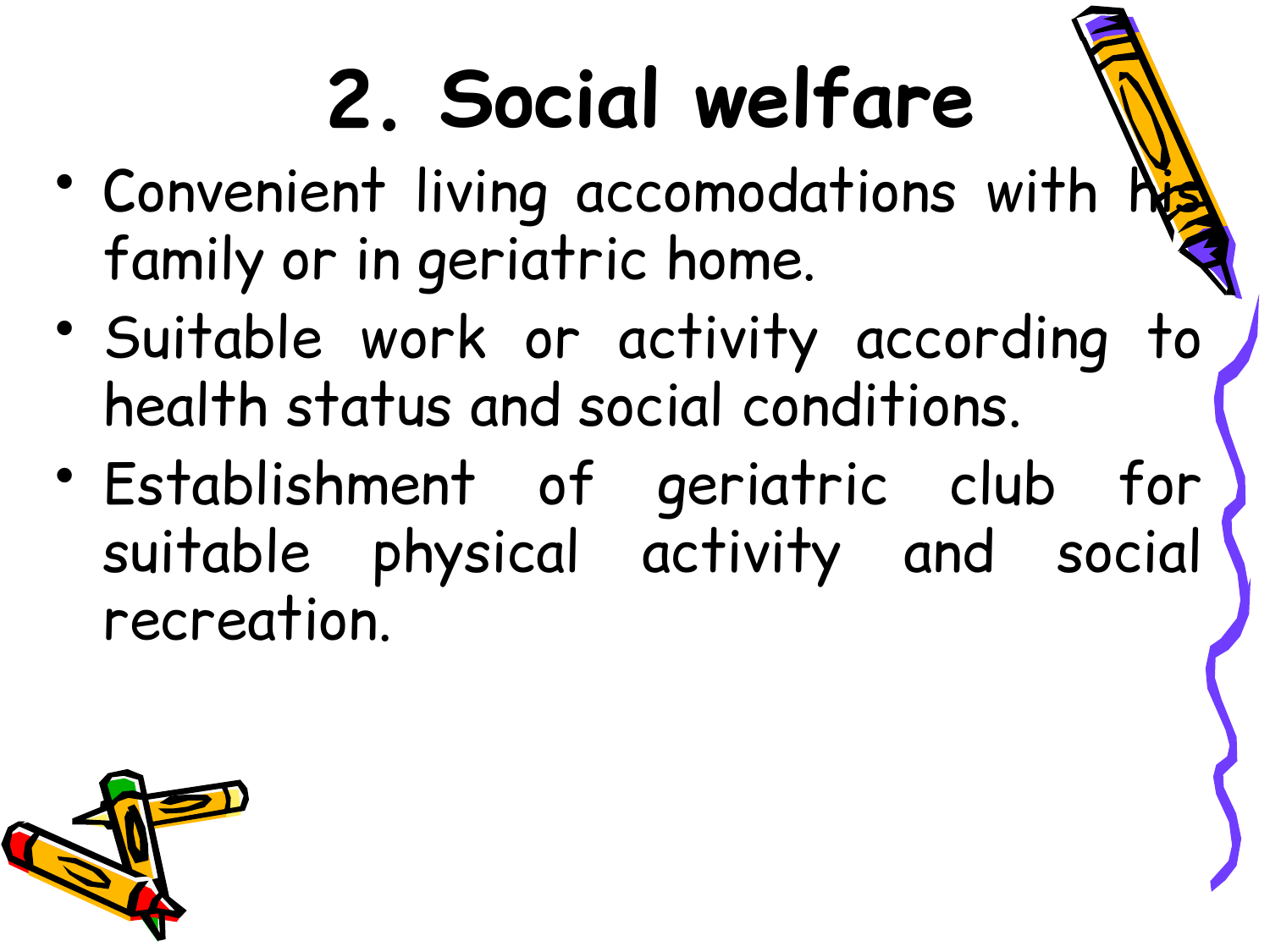

# 2. Social welfare
Convenient living accomodations with his family or in geriatric home.
Suitable work or activity according to health status and social conditions.
Establishment of geriatric club for suitable physical activity and social recreation.